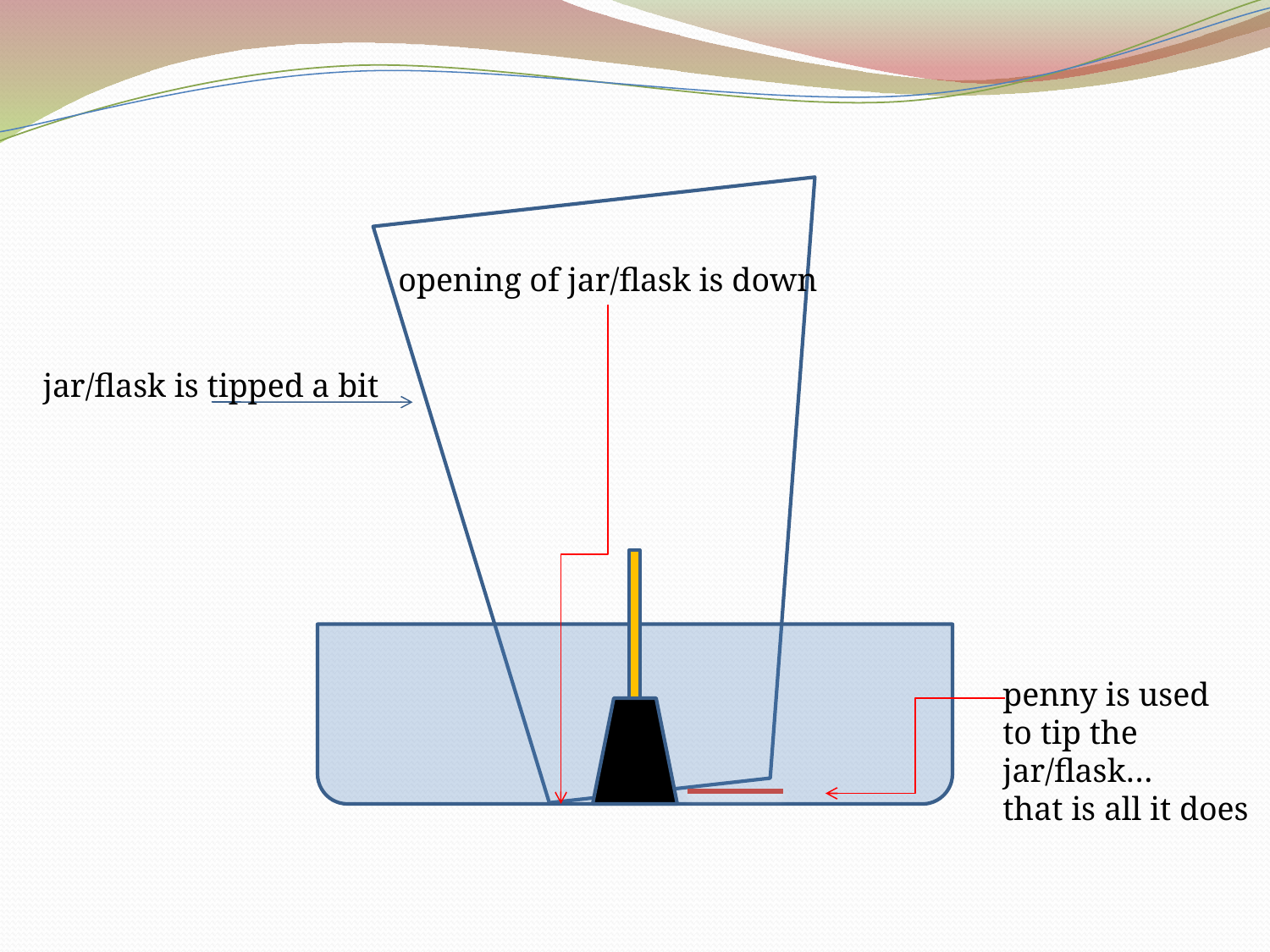

opening of jar/flask is down
jar/flask is tipped a bit

penny is used
to tip the
jar/flask…
that is all it does